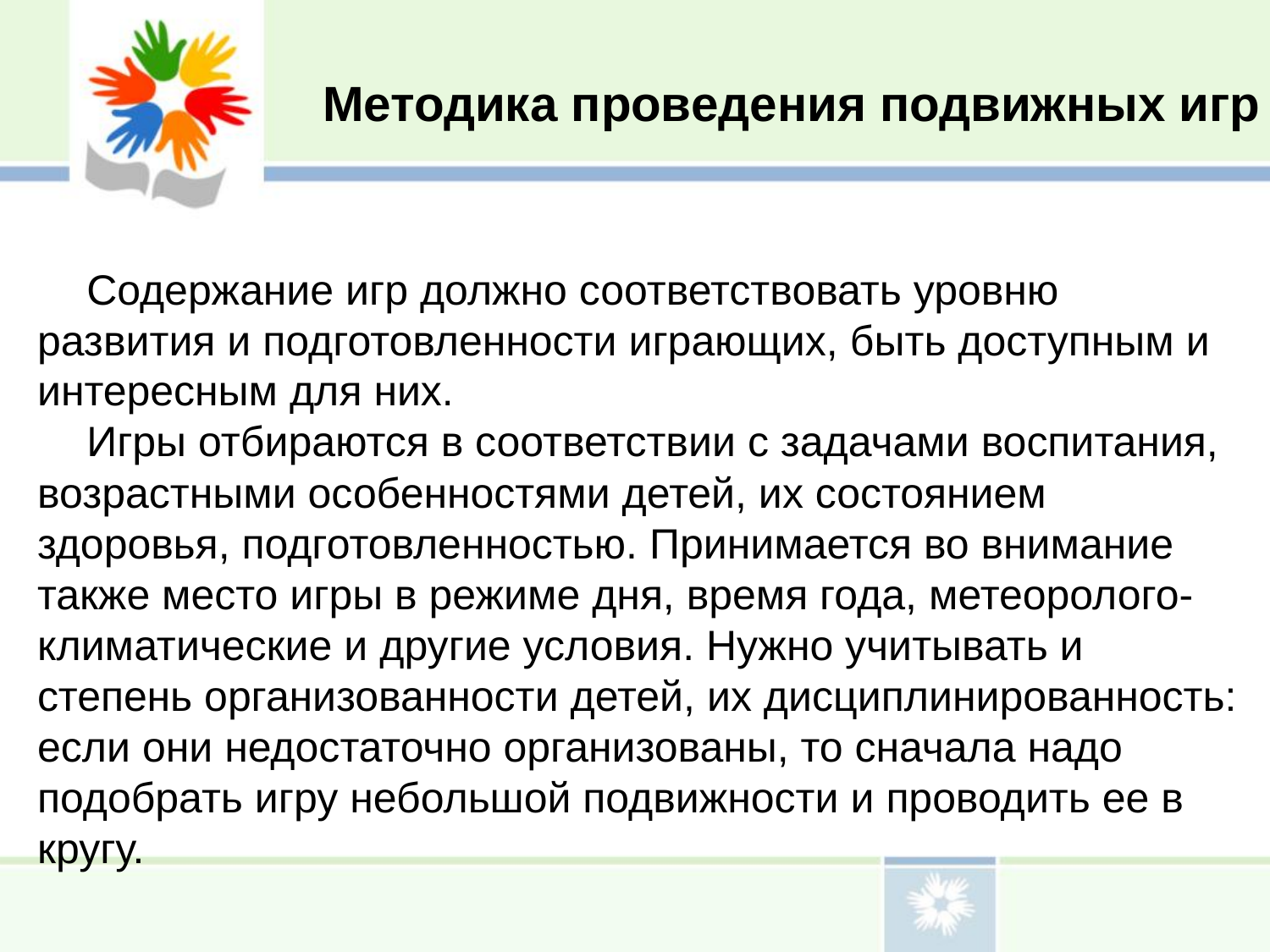

Методика проведения подвижных игр
Содержание игр должно соответствовать уровню развития и подготовленности играющих, быть доступным и интересным для них.
Игры отбираются в соответствии с задачами воспитания, возрастными особенностями детей, их состоянием здоровья, подготовленностью. Принимается во внимание также место игры в режиме дня, время года, метеоролого-климатические и другие условия. Нужно учитывать и степень организованности детей, их дисциплинированность: если они недостаточно организованы, то сначала надо подобрать игру небольшой подвижности и проводить ее в кругу.